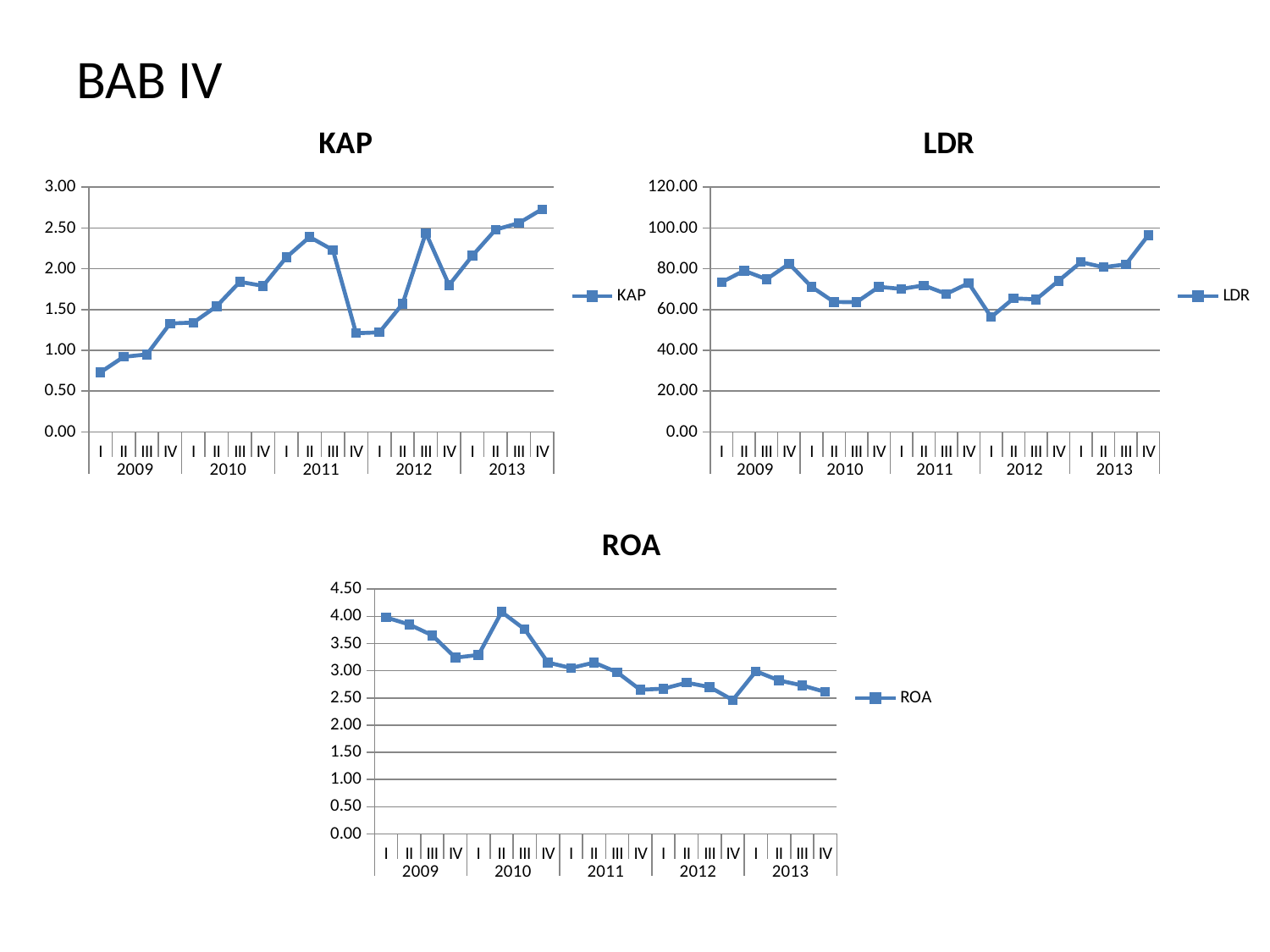

# BAB IV

### Chart:

| Category | KAP  |
|---|---|
| I | 0.7300000000000006 |
| II | 0.92 |
| III | 0.9500000000000006 |
| IV | 1.33 |
| I | 1.34 |
| II | 1.54 |
| III | 1.84 |
| IV | 1.7900000000000071 |
| I | 2.14 |
| II | 2.3899999999999997 |
| III | 2.23 |
| IV | 1.21 |
| I | 1.22 |
| II | 1.57 |
| III | 2.44 |
| IV | 1.8 |
| I | 2.16 |
| II | 2.48 |
| III | 2.56 |
| IV | 2.73 |

### Chart:

| Category | LDR  |
|---|---|
| I | 73.45 |
| II | 79.05 |
| III | 74.9 |
| IV | 82.47 |
| I | 71.14 |
| II | 63.73000000000001 |
| III | 63.6 |
| IV | 71.14 |
| I | 70.14 |
| II | 71.85 |
| III | 67.67999999999998 |
| IV | 72.95 |
| I | 56.3 |
| II | 65.48 |
| III | 64.95 |
| IV | 74.09 |
| I | 83.24000000000002 |
| II | 80.77 |
| III | 82.16 |
| IV | 96.47 |

### Chart:

| Category | ROA  |
|---|---|
| I | 3.98 |
| II | 3.8499999999999988 |
| III | 3.65 |
| IV | 3.24 |
| I | 3.29 |
| II | 4.08 |
| III | 3.7600000000000002 |
| IV | 3.15 |
| I | 3.05 |
| II | 3.15 |
| III | 2.9699999999999998 |
| IV | 2.65 |
| I | 2.67 |
| II | 2.7800000000000002 |
| III | 2.7 |
| IV | 2.46 |
| I | 2.9899999999999998 |
| II | 2.82 |
| III | 2.73 |
| IV | 2.61 |